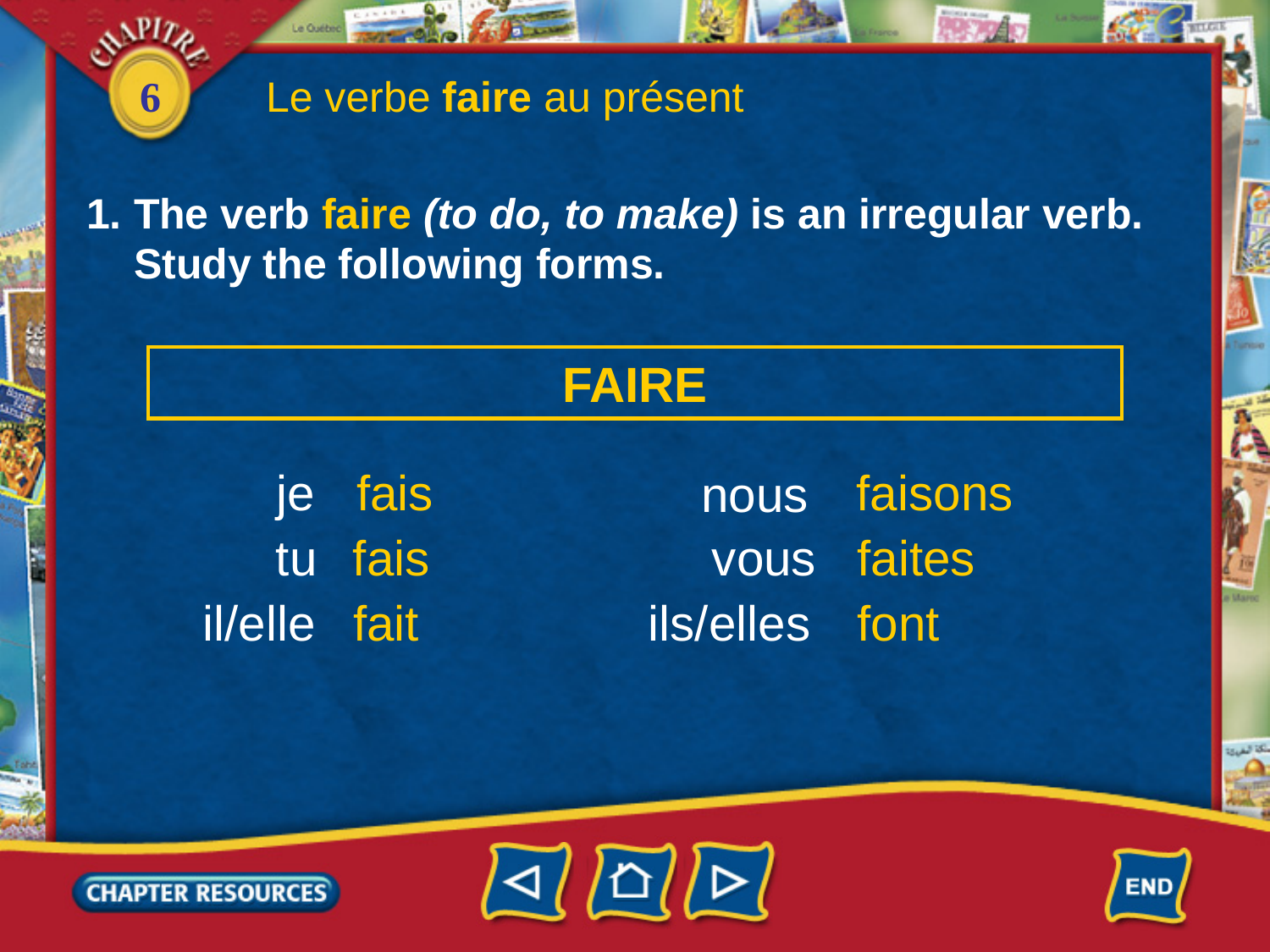

Le verbe faire au présent
1. The verb faire (to do, to make) is an irregular verb.
    Study the following forms.
FAIRE
fais
faisons
je
nous
tu
fais
vous
faites
il/elle
fait
ils/elles
font